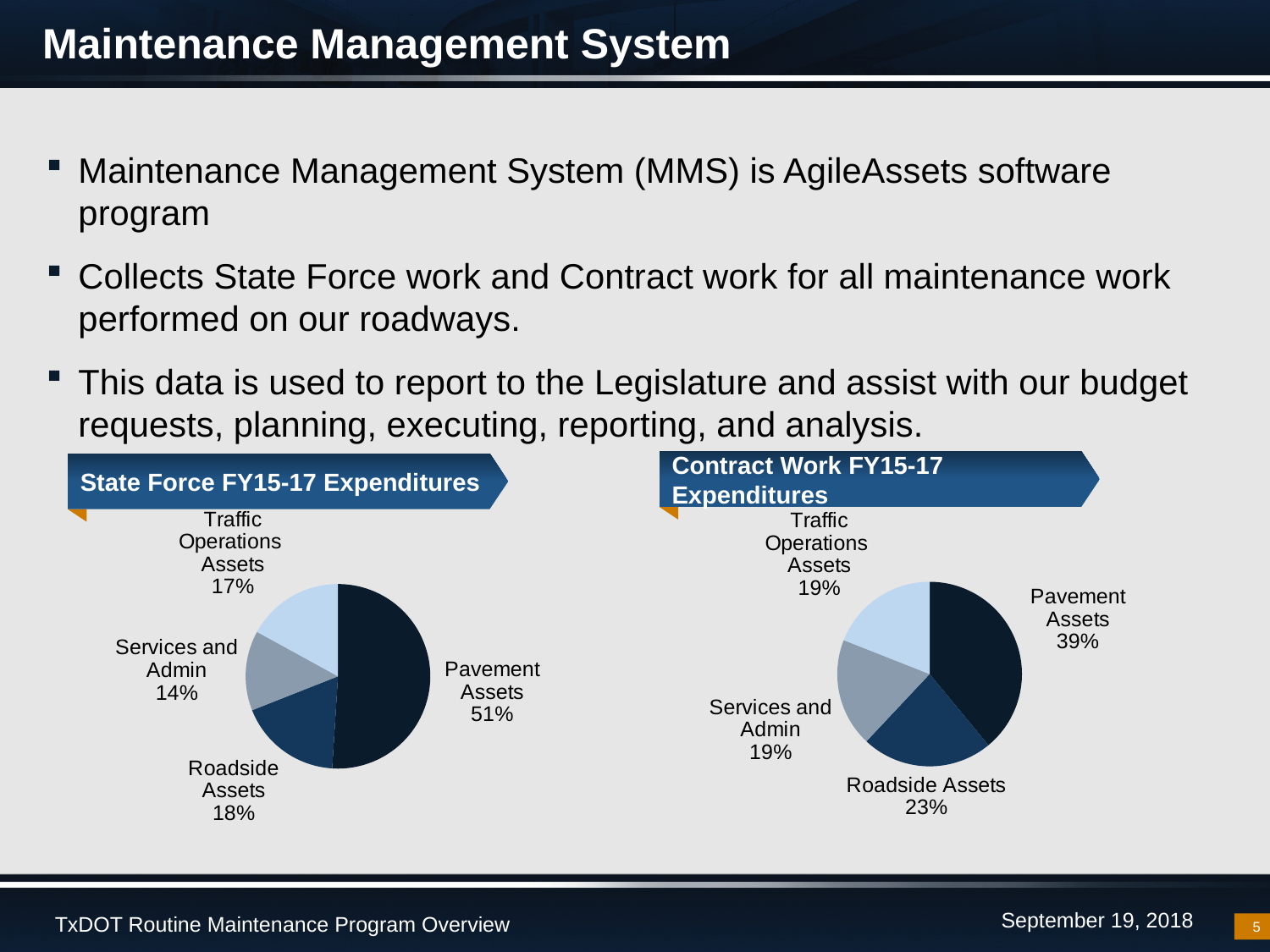

# Maintenance Management System
Maintenance Management System (MMS) is AgileAssets software program
Collects State Force work and Contract work for all maintenance work performed on our roadways.
This data is used to report to the Legislature and assist with our budget requests, planning, executing, reporting, and analysis.
Contract Work FY15-17 Expenditures

State Force FY15-17 Expenditures

### Chart

| Category | Expenditure % |
|---|---|
| Pavement Assets | 0.39 |
| Roadside Assets | 0.23 |
| Services and Admin | 0.19 |
| Traffic Operations  Assets | 0.19 |

### Chart

| Category | Expenditure % |
|---|---|
| Pavement Assets | 0.51 |
| Roadside Assets | 0.18 |
| Services and Admin | 0.14 |
| Traffic Operations  Assets | 0.17 |
5